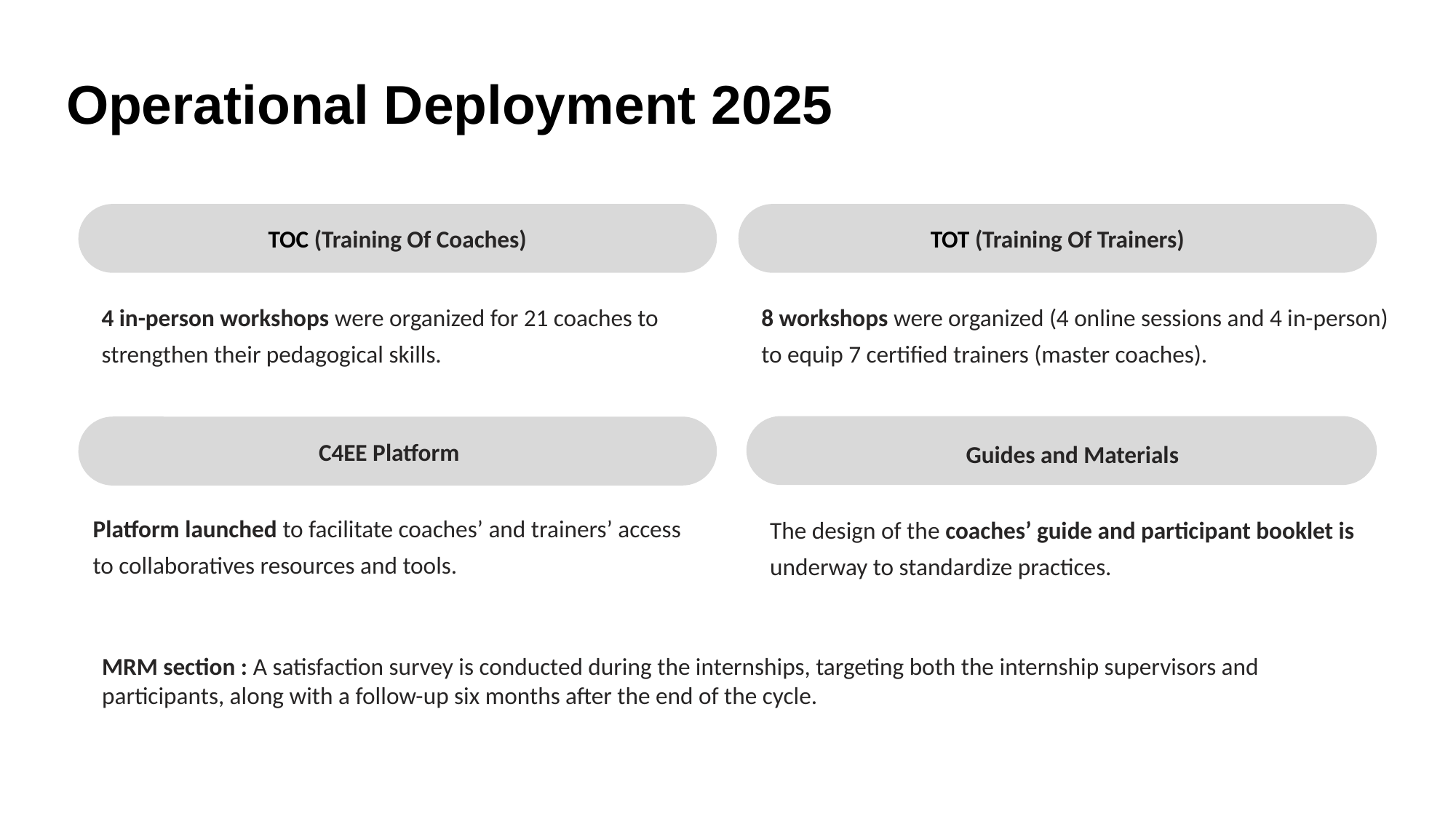

Operational Deployment 2025
TOC (Training Of Coaches)
TOT (Training Of Trainers)
4 in-person workshops were organized for 21 coaches to strengthen their pedagogical skills.
8 workshops were organized (4 online sessions and 4 in-person) to equip 7 certified trainers (master coaches).

C4EE Platform
Guides and Materials
Platform launched to facilitate coaches’ and trainers’ access to collaboratives resources and tools.
The design of the coaches’ guide and participant booklet is underway to standardize practices.
MRM section : A satisfaction survey is conducted during the internships, targeting both the internship supervisors and participants, along with a follow-up six months after the end of the cycle.